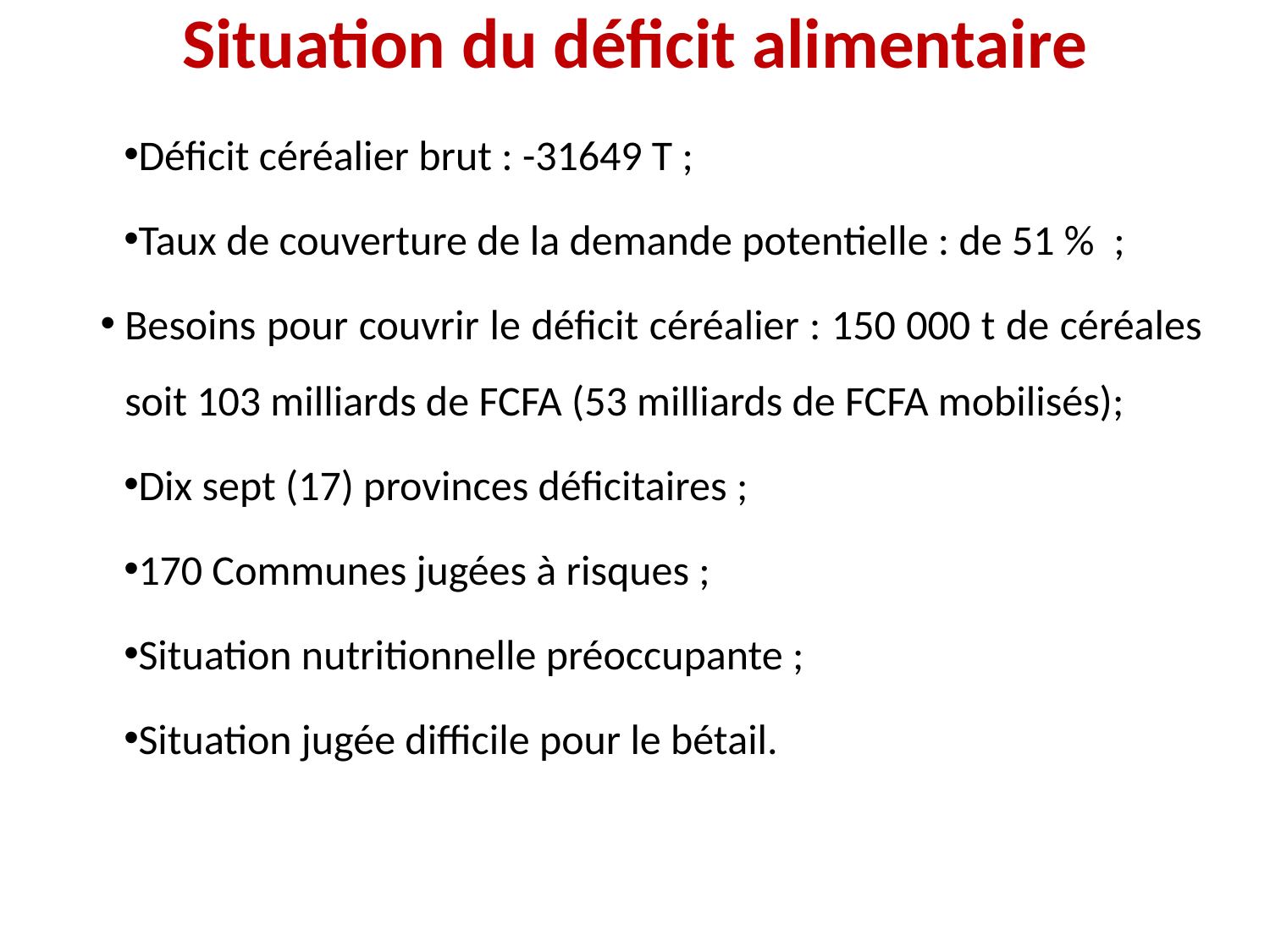

Situation du déficit alimentaire
Déficit céréalier brut : -31649 T ;
Taux de couverture de la demande potentielle : de 51 %  ;
Besoins pour couvrir le déficit céréalier : 150 000 t de céréales soit 103 milliards de FCFA (53 milliards de FCFA mobilisés);
Dix sept (17) provinces déficitaires ;
170 Communes jugées à risques ;
Situation nutritionnelle préoccupante ;
Situation jugée difficile pour le bétail.